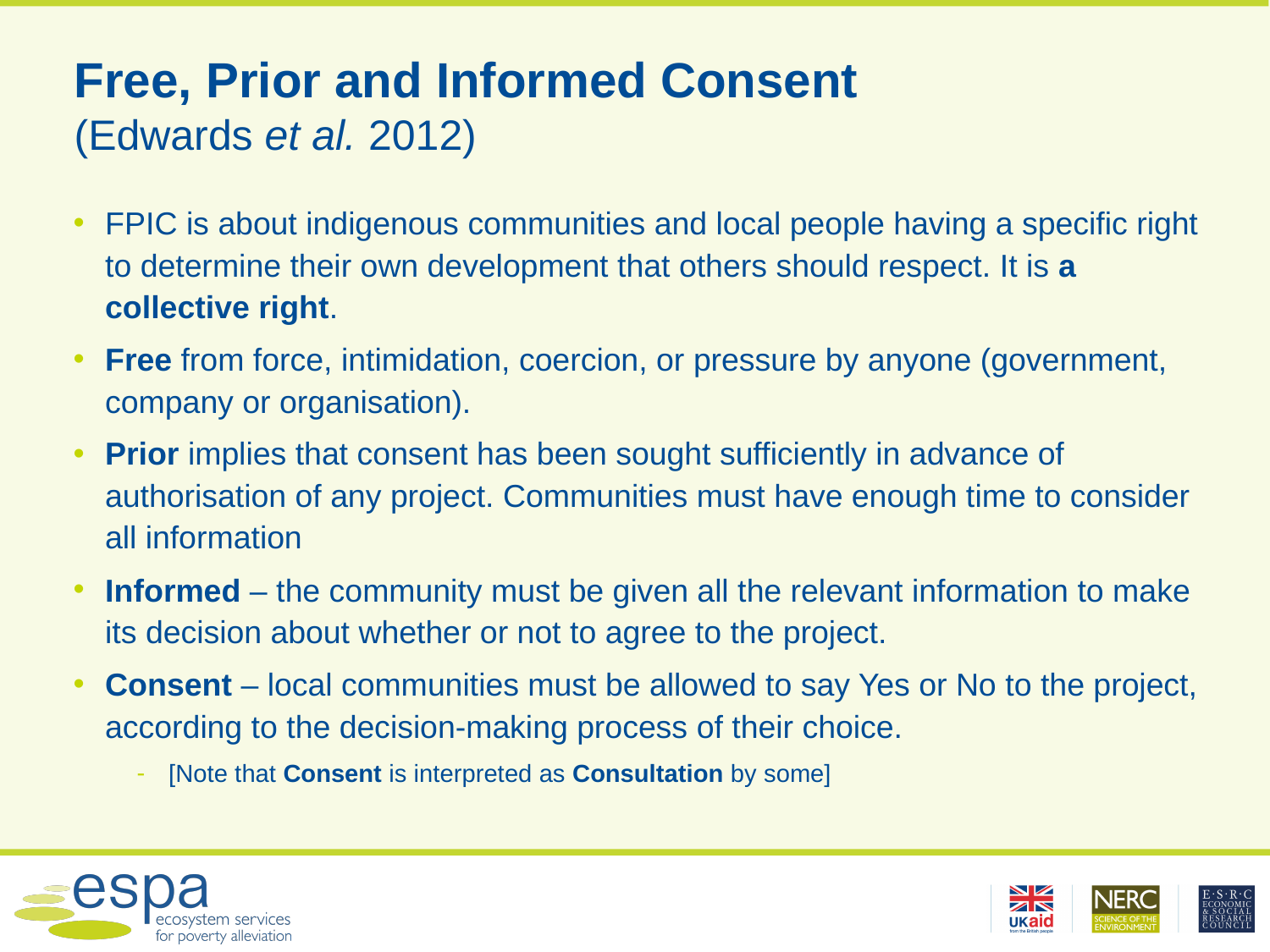

# Free, Prior and Informed Consent (Edwards et al. 2012)
FPIC is about indigenous communities and local people having a specific right to determine their own development that others should respect. It is a collective right.
Free from force, intimidation, coercion, or pressure by anyone (government, company or organisation).
Prior implies that consent has been sought sufficiently in advance of  authorisation of any project. Communities must have enough time to consider all information
Informed – the community must be given all the relevant information to make its decision about whether or not to agree to the project.
Consent – local communities must be allowed to say Yes or No to the project, according to the decision-making process of their choice.
[Note that Consent is interpreted as Consultation by some]